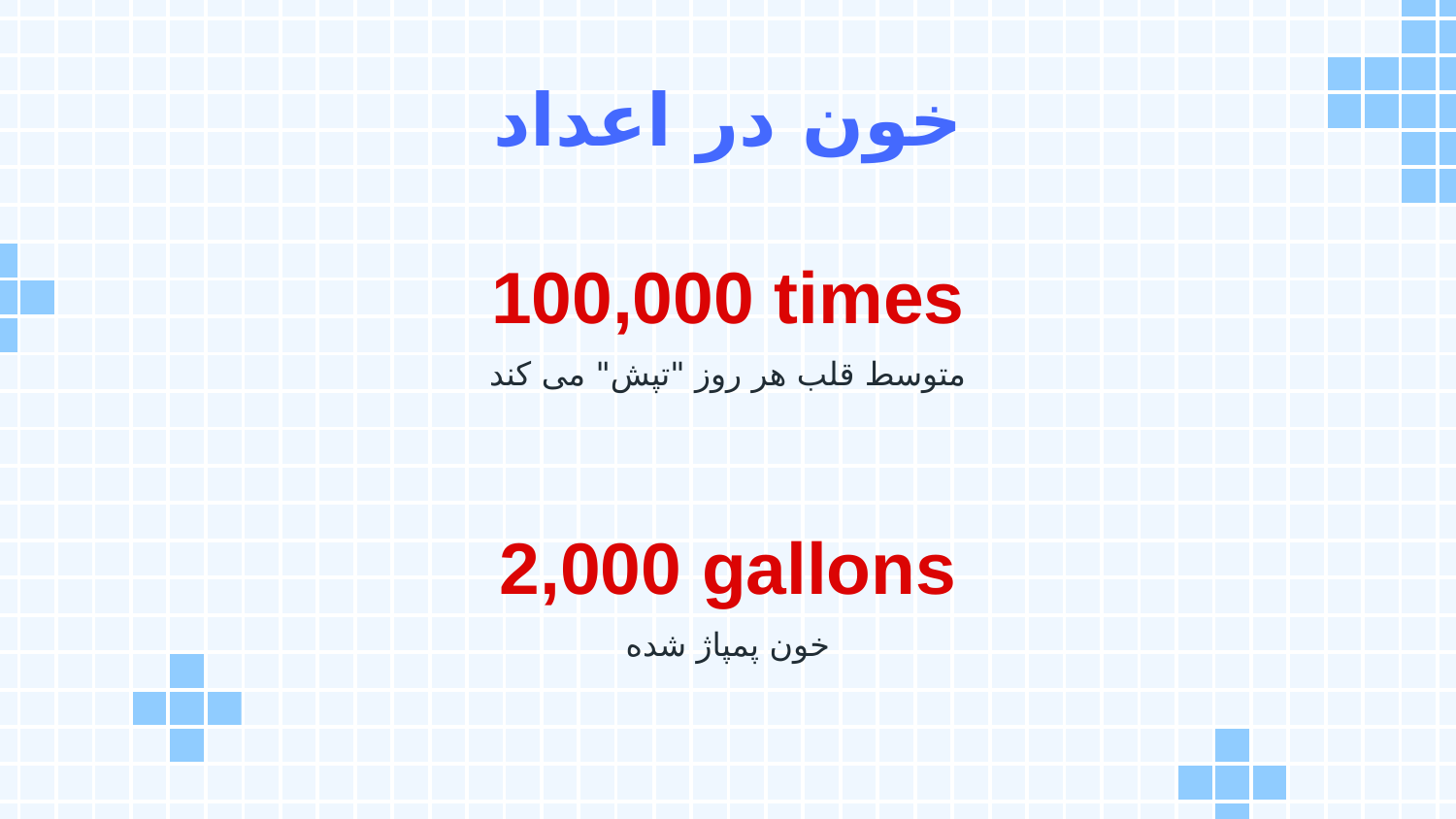

خون در اعداد
# 100,000 times
متوسط قلب هر روز "تپش" می کند
2,000 gallons
خون پمپاژ شده